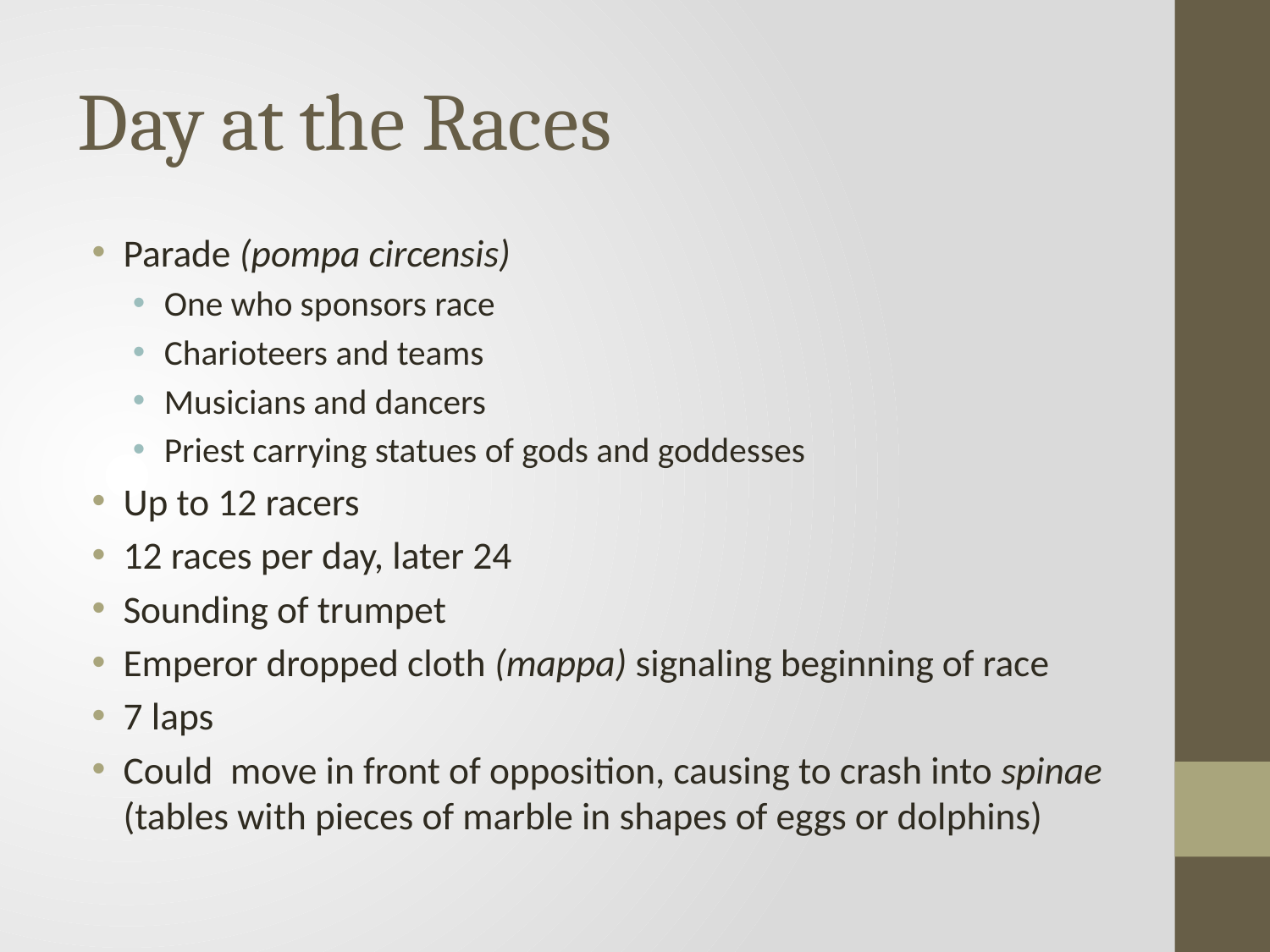

# Day at the Races
Parade (pompa circensis)
One who sponsors race
Charioteers and teams
Musicians and dancers
Priest carrying statues of gods and goddesses
Up to 12 racers
12 races per day, later 24
Sounding of trumpet
Emperor dropped cloth (mappa) signaling beginning of race
7 laps
Could  move in front of opposition, causing to crash into spinae (tables with pieces of marble in shapes of eggs or dolphins)